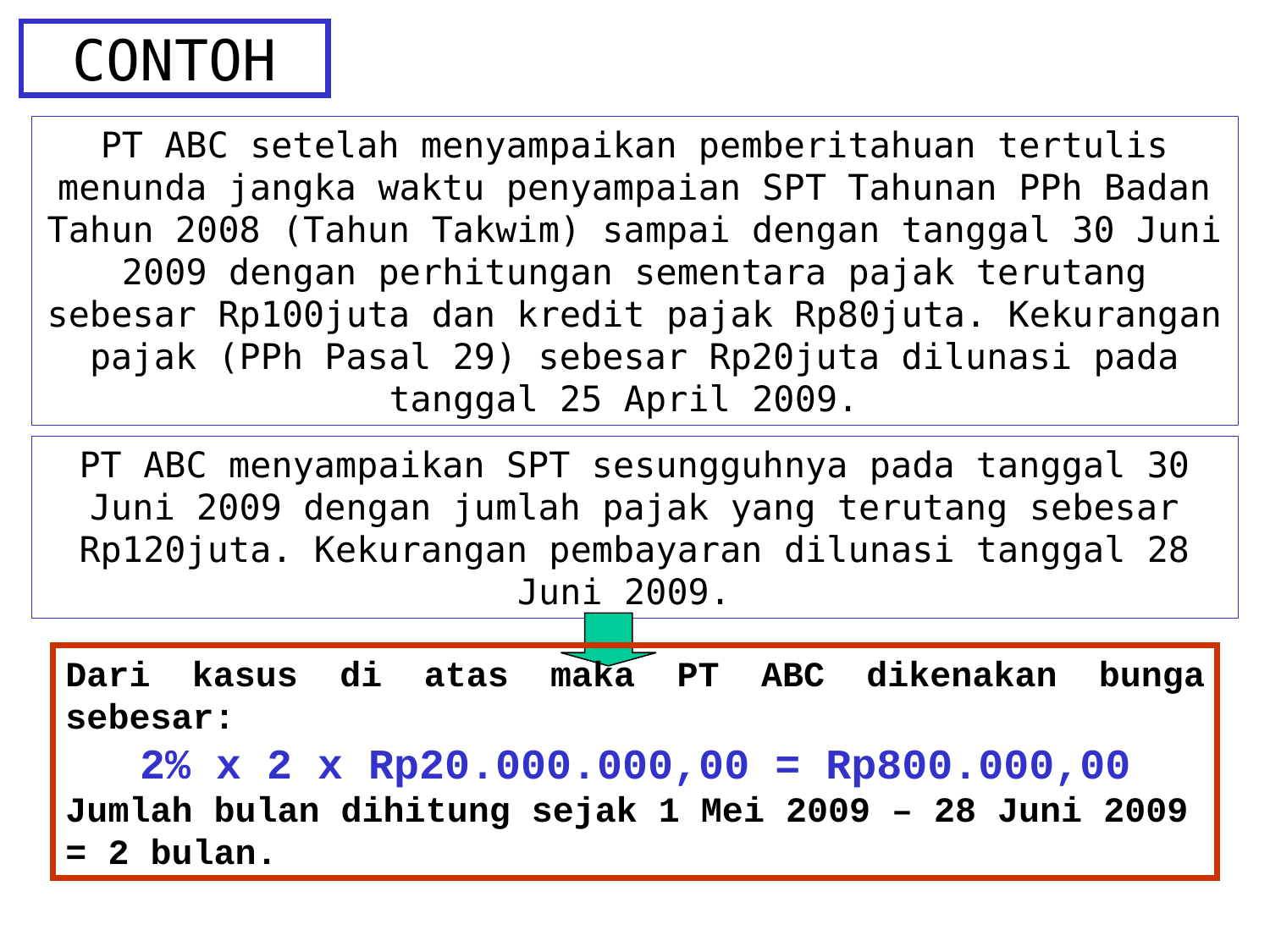

# CONTOH
PT ABC setelah menyampaikan pemberitahuan tertulis menunda jangka waktu penyampaian SPT Tahunan PPh Badan Tahun 2008 (Tahun Takwim) sampai dengan tanggal 30 Juni 2009 dengan perhitungan sementara pajak terutang sebesar Rp100juta dan kredit pajak Rp80juta. Kekurangan pajak (PPh Pasal 29) sebesar Rp20juta dilunasi pada tanggal 25 April 2009.
PT ABC menyampaikan SPT sesungguhnya pada tanggal 30 Juni 2009 dengan jumlah pajak yang terutang sebesar Rp120juta. Kekurangan pembayaran dilunasi tanggal 28 Juni 2009.

Dari kasus di atas maka PT ABC dikenakan bunga sebesar:
2% x 2 x Rp20.000.000,00 = Rp800.000,00
Jumlah bulan dihitung sejak 1 Mei 2009 – 28 Juni 2009 = 2 bulan.